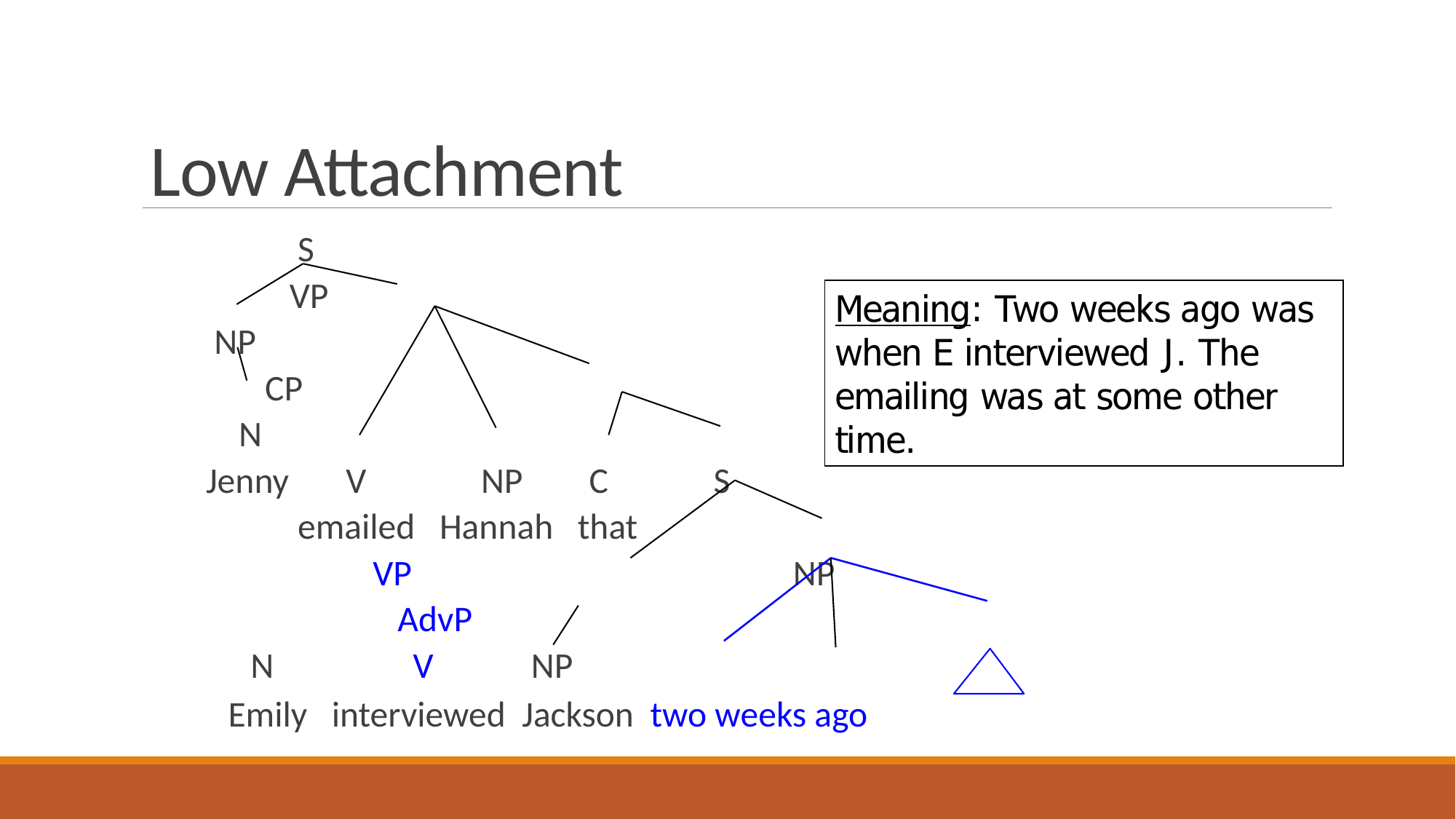

# Low Attachment
	    S
		   VP
       NP
				CP
          N
      Jenny       V	 	NP	C	  S
	    emailed   Hannah   that
				            		VP				   	                         NP
					          		   AdvP
			       N                 V            NP
			    Emily   interviewed  Jackson  two weeks ago
Meaning: Two weeks ago was when E interviewed J. The emailing was at some other time.